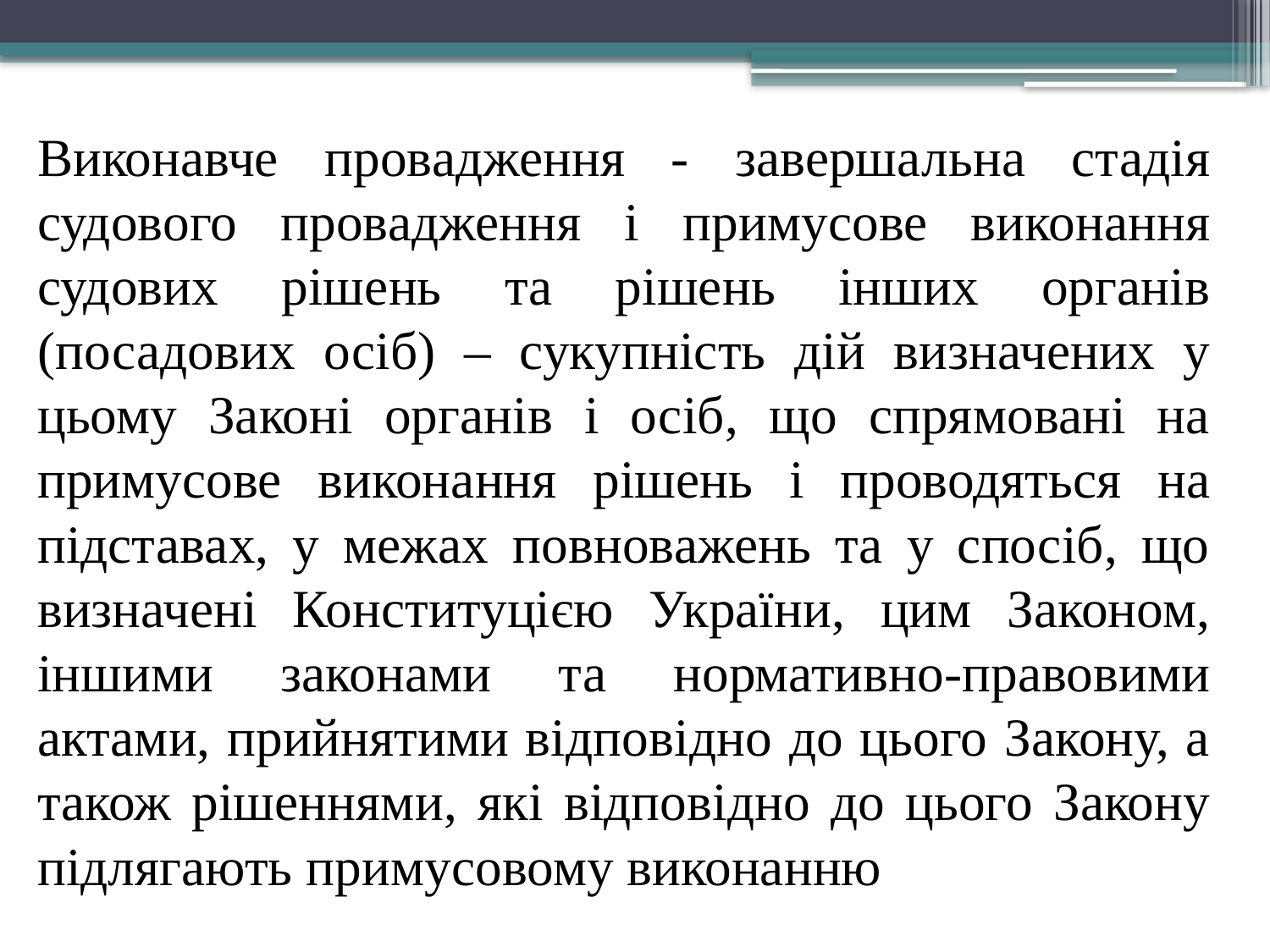

Виконавче провадження - завершальна стадія судового провадження і примусове виконання судових рішень та рішень інших органів (посадових осіб) – сукупність дій визначених у цьому Законі органів і осіб, що спрямовані на примусове виконання рішень і проводяться на підставах, у межах повноважень та у спосіб, що визначені Конституцією України, цим Законом, іншими законами та нормативно-правовими актами, прийнятими відповідно до цього Закону, а також рішеннями, які відповідно до цього Закону підлягають примусовому виконанню